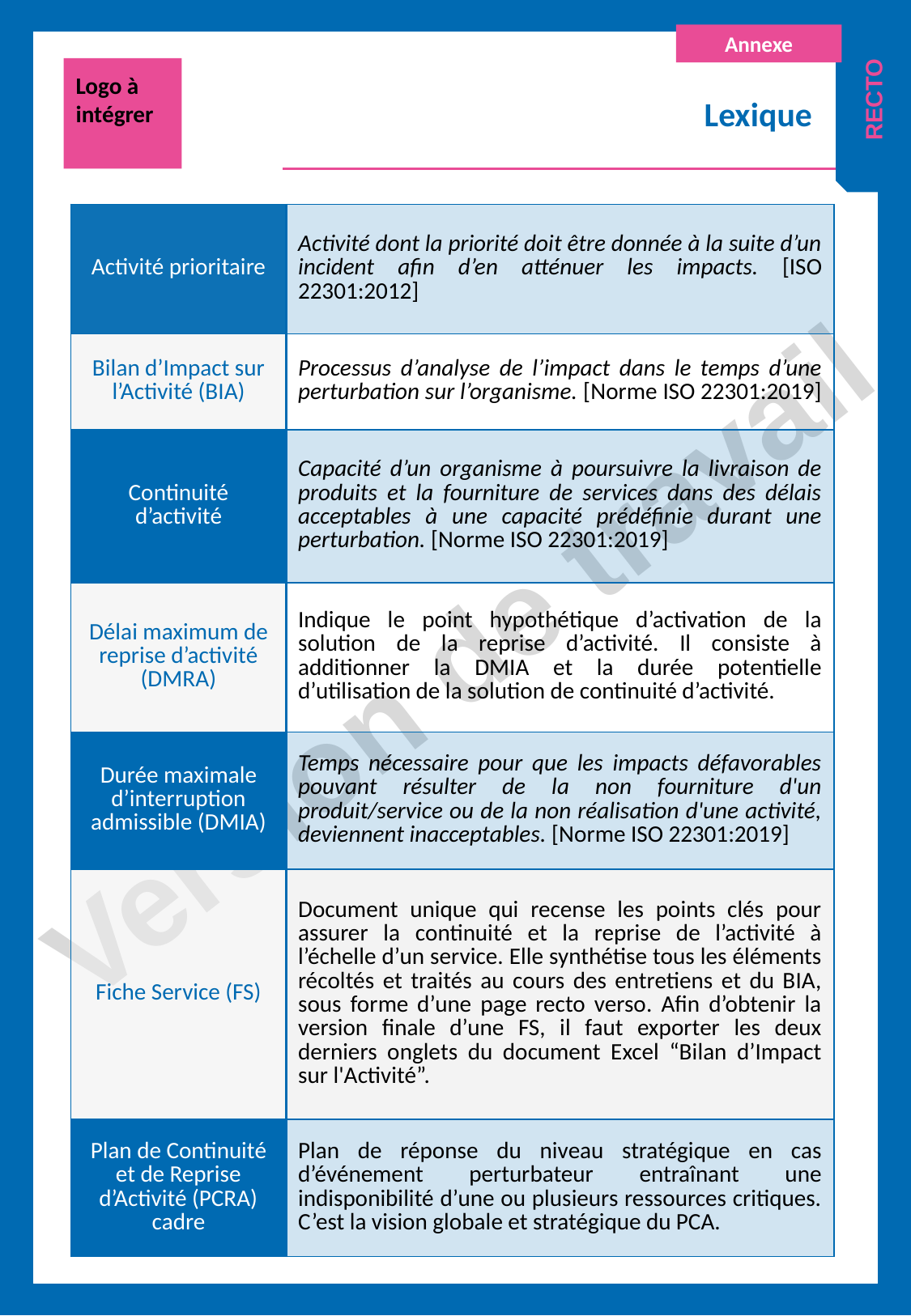

Annexe
ap
Lexique
Logo à intégrer
RECTO
| Activité prioritaire | Activité dont la priorité doit être donnée à la suite d’un incident afin d’en atténuer les impacts. [ISO 22301:2012] |
| --- | --- |
| Bilan d’Impact sur l’Activité (BIA) | Processus d’analyse de l’impact dans le temps d’une perturbation sur l’organisme. [Norme ISO 22301:2019] |
| Continuité d’activité | Capacité d’un organisme à poursuivre la livraison de produits et la fourniture de services dans des délais acceptables à une capacité prédéfinie durant une perturbation. [Norme ISO 22301:2019] |
| Délai maximum de reprise d’activité (DMRA) | Indique le point hypothétique d’activation de la solution de la reprise d’activité. Il consiste à additionner la DMIA et la durée potentielle d’utilisation de la solution de continuité d’activité. |
| Durée maximale d’interruption admissible (DMIA) | Temps nécessaire pour que les impacts défavorables pouvant résulter de la non fourniture d'un produit/service ou de la non réalisation d'une activité, deviennent inacceptables. [Norme ISO 22301:2019] |
| Fiche Service (FS) | Document unique qui recense les points clés pour assurer la continuité et la reprise de l’activité à l’échelle d’un service. Elle synthétise tous les éléments récoltés et traités au cours des entretiens et du BIA, sous forme d’une page recto verso. Afin d’obtenir la version finale d’une FS, il faut exporter les deux derniers onglets du document Excel “Bilan d’Impact sur l'Activité”. |
| Plan de Continuité et de Reprise d’Activité (PCRA) cadre | Plan de réponse du niveau stratégique en cas d’événement perturbateur entraînant une indisponibilité d’une ou plusieurs ressources critiques. C’est la vision globale et stratégique du PCA. |
Version de travail